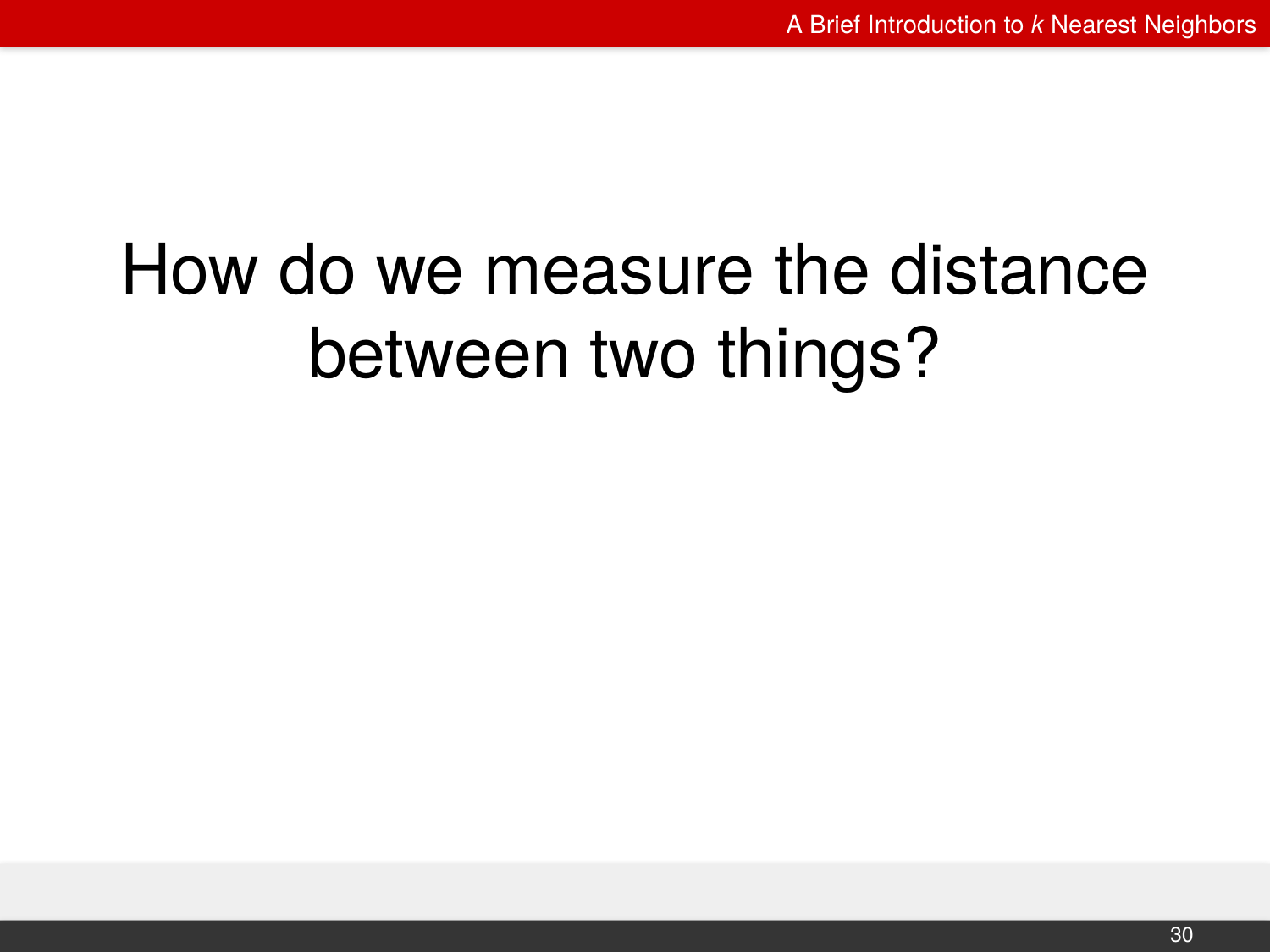

# How do we measure the distance between two things?
30